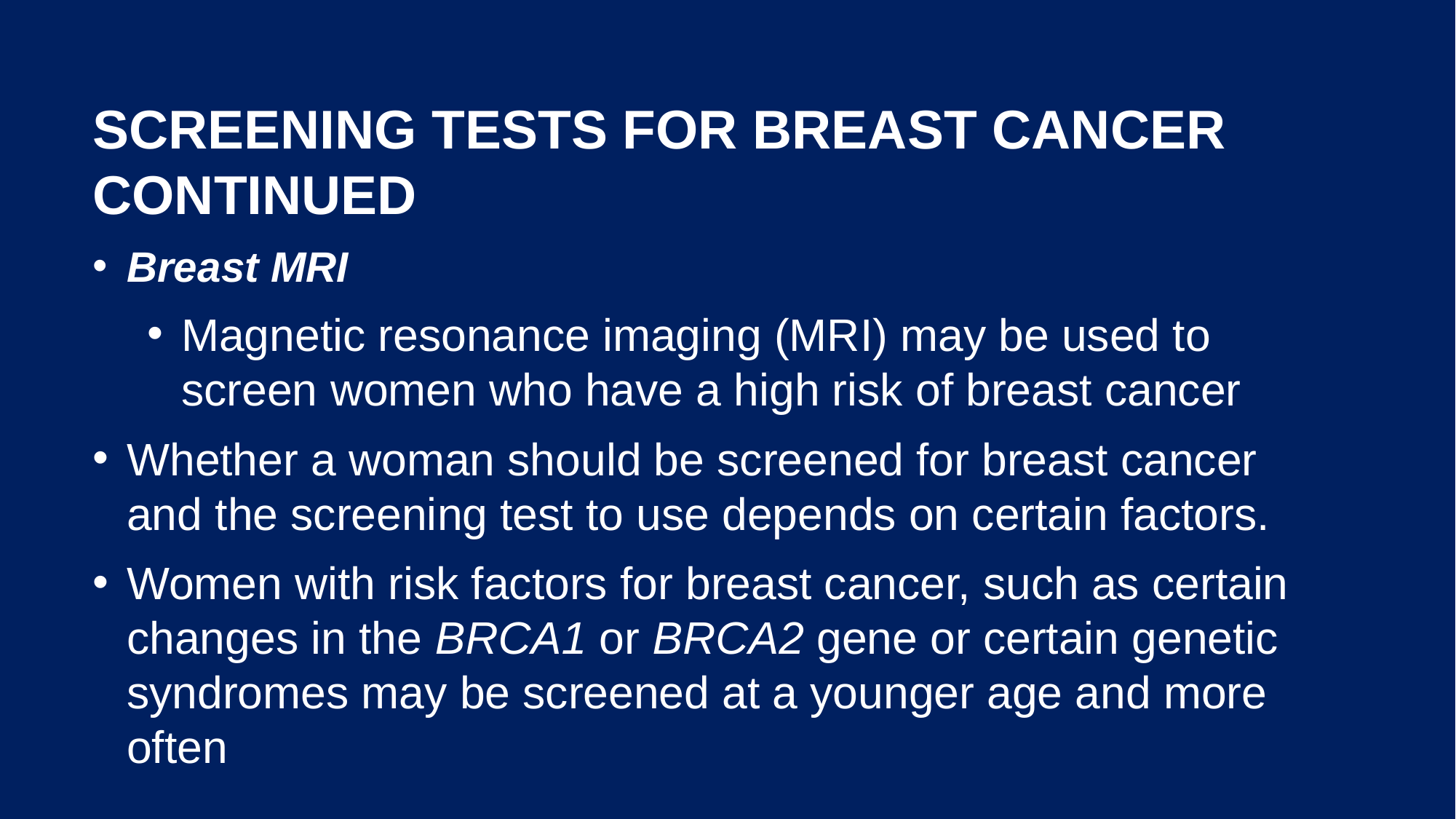

# Screening Tests for Breast Cancer continued
Breast MRI
Magnetic resonance imaging (MRI) may be used to screen women who have a high risk of breast cancer
Whether a woman should be screened for breast cancer and the screening test to use depends on certain factors.
Women with risk factors for breast cancer, such as certain changes in the BRCA1 or BRCA2 gene or certain genetic syndromes may be screened at a younger age and more often